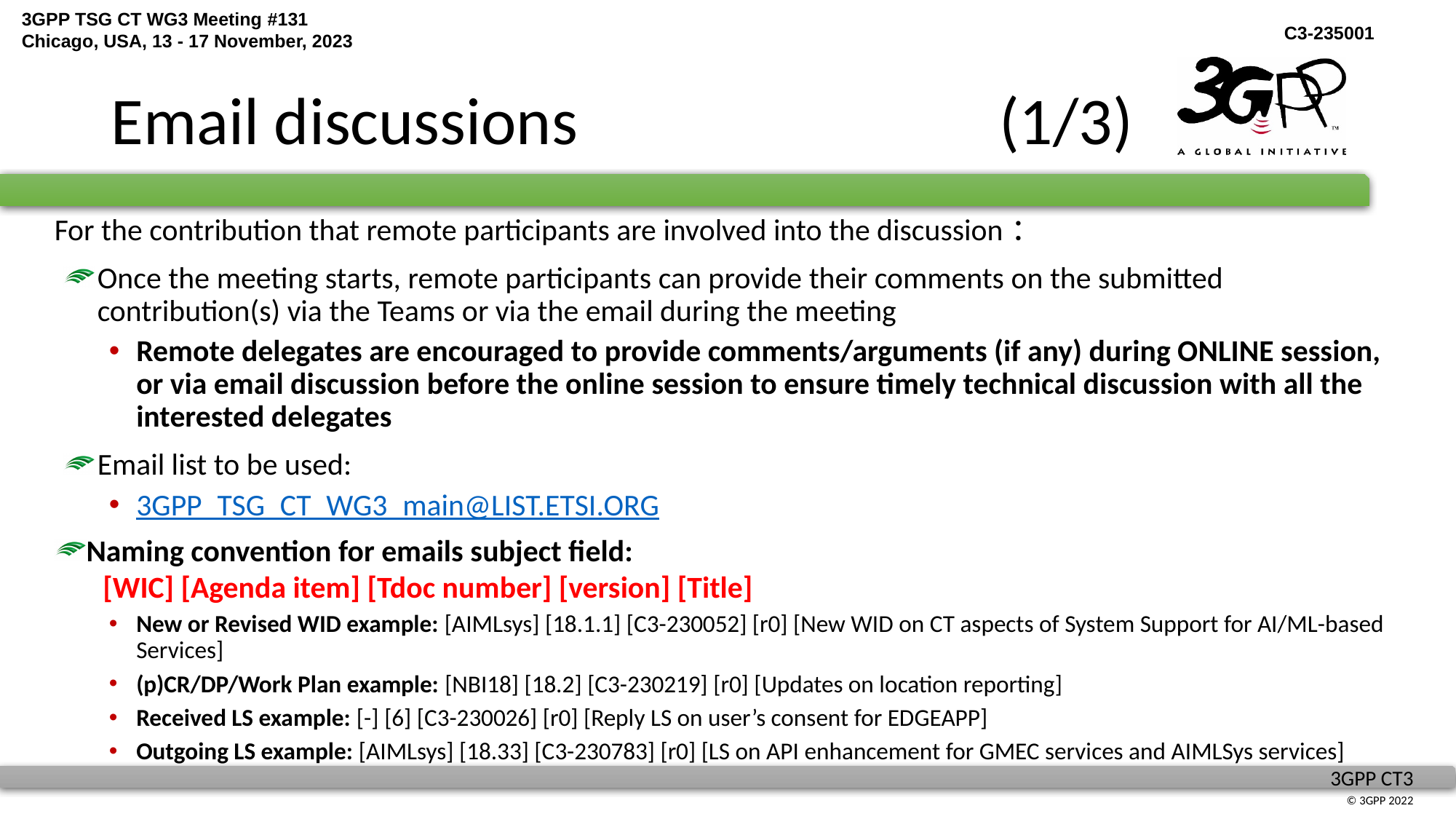

# Email discussions                            (1/3)
For the contribution that remote participants are involved into the discussion：
Once the meeting starts, remote participants can provide their comments on the submitted contribution(s) via the Teams or via the email during the meeting
Remote delegates are encouraged to provide comments/arguments (if any) during ONLINE session, or via email discussion before the online session to ensure timely technical discussion with all the interested delegates
Email list to be used:
3GPP_TSG_CT_WG3_main@LIST.ETSI.ORG
Naming convention for emails subject field:
       [WIC] [Agenda item] [Tdoc number] [version] [Title]
New or Revised WID example: [AIMLsys] [18.1.1] [C3-230052] [r0] [New WID on CT aspects of System Support for AI/ML-based Services]
(p)CR/DP/Work Plan example: [NBI18] [18.2] [C3-230219] [r0] [Updates on location reporting]
Received LS example: [-] [6] [C3-230026] [r0] [Reply LS on user’s consent for EDGEAPP]
Outgoing LS example: [AIMLsys] [18.33] [C3-230783] [r0] [LS on API enhancement for GMEC services and AIMLSys services]